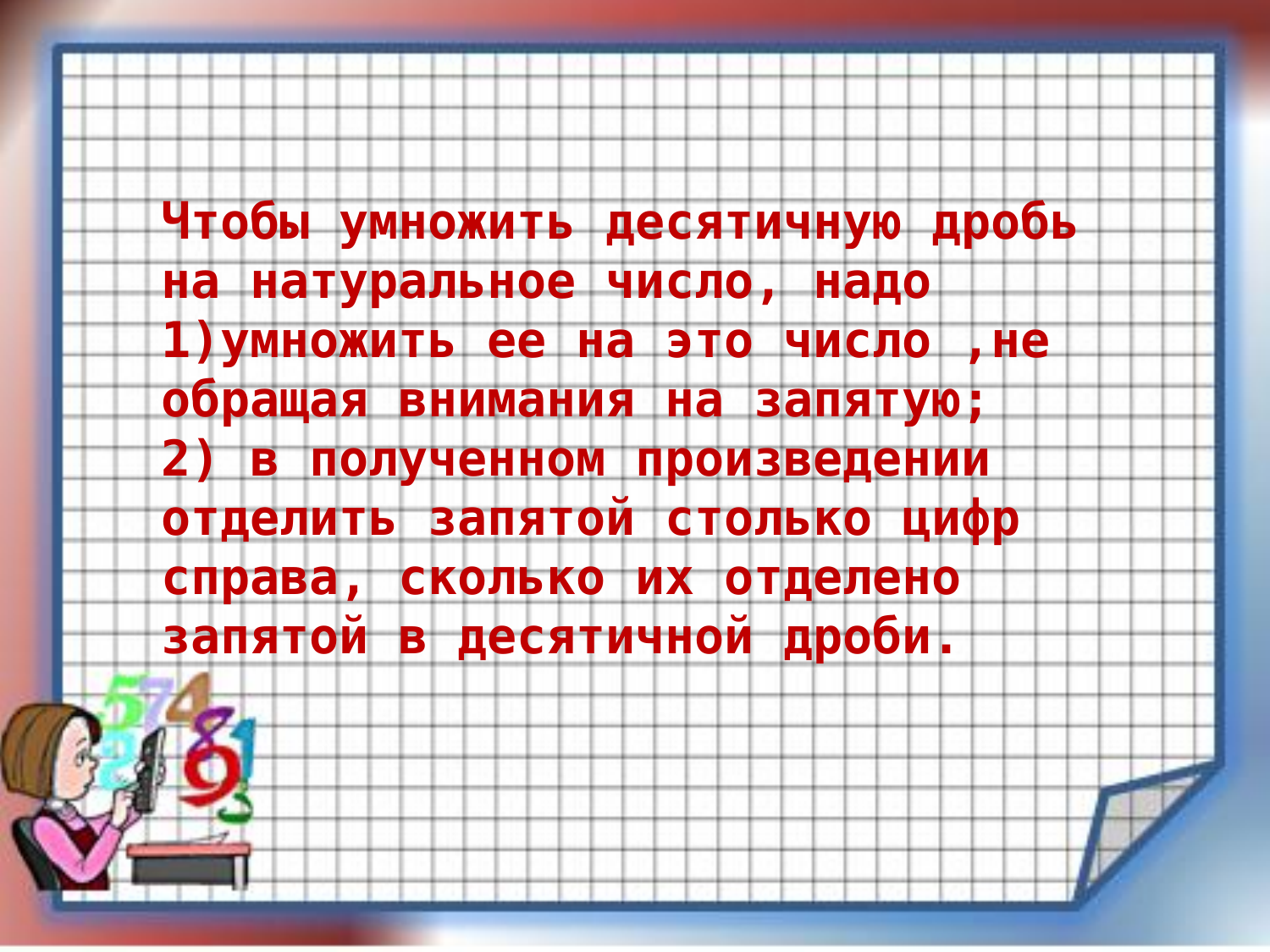

Чтобы умножить десятичную дробь на натуральное число, надо 1)умножить ее на это число ,не обращая внимания на запятую;
2) в полученном произведении отделить запятой столько цифр справа, сколько их отделено запятой в десятичной дроби.